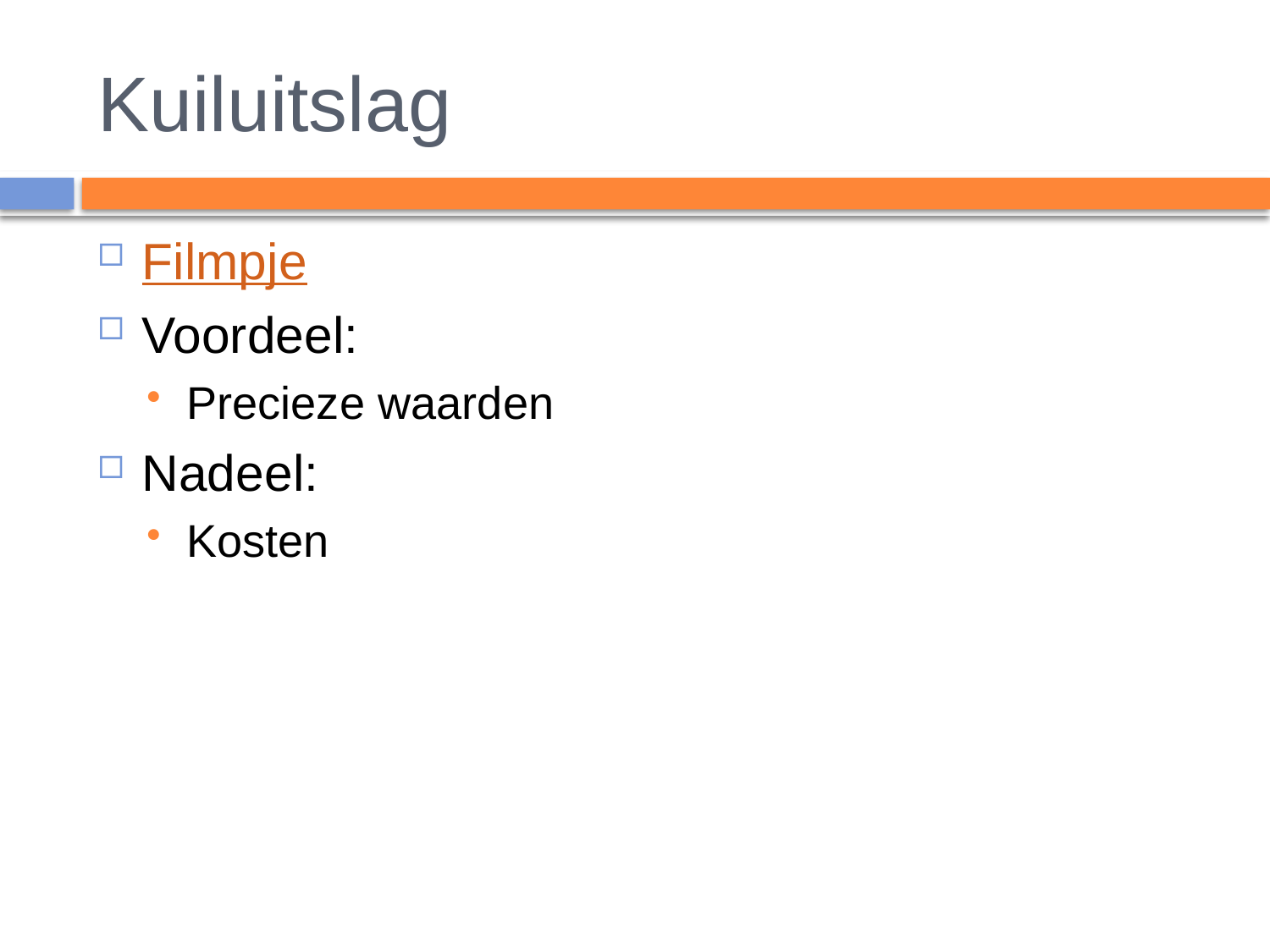

# Kuiluitslag
Filmpje
Voordeel:
Precieze waarden
Nadeel:
Kosten